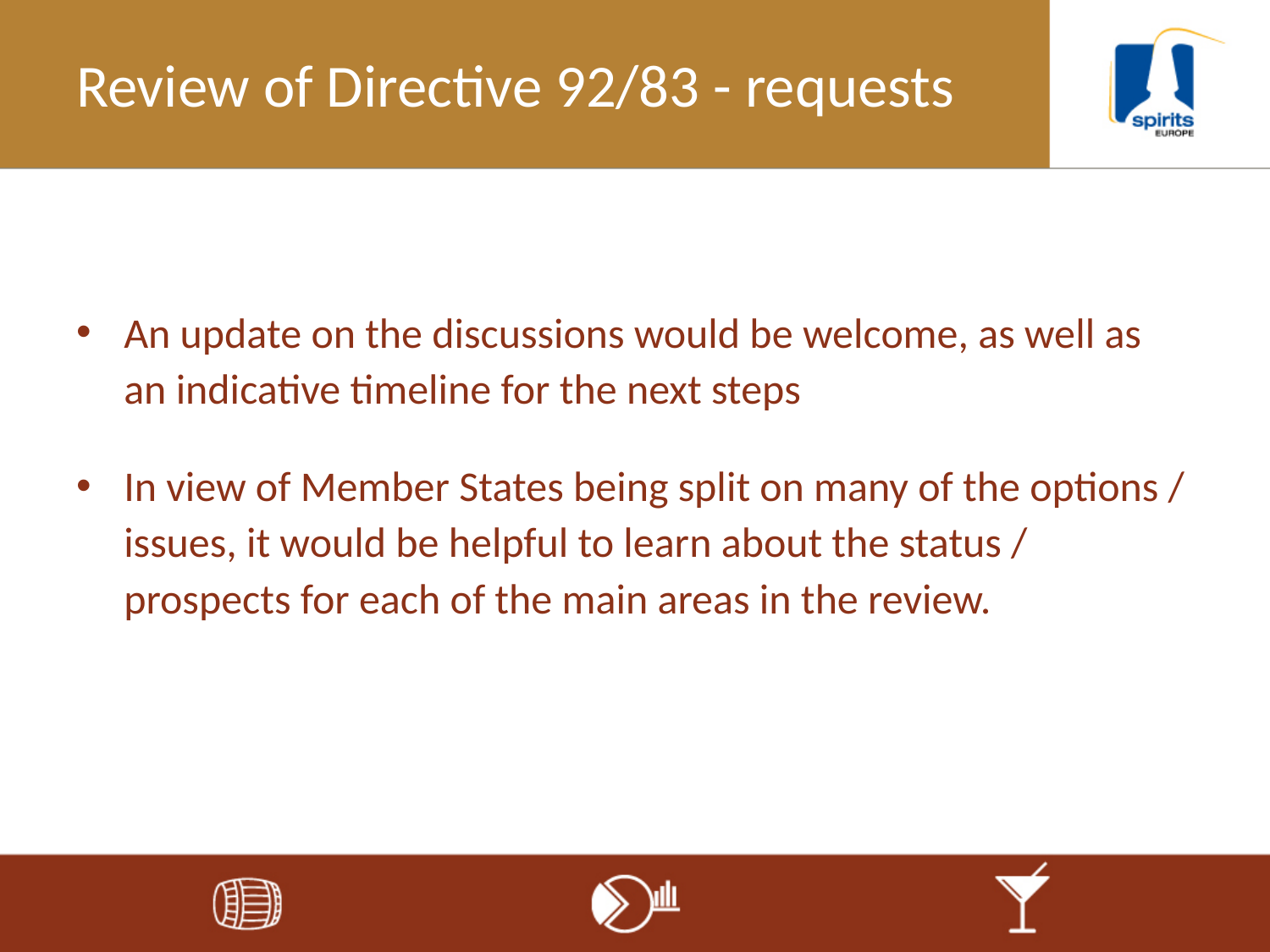

# Review of Directive 92/83 - requests
An update on the discussions would be welcome, as well as an indicative timeline for the next steps
In view of Member States being split on many of the options / issues, it would be helpful to learn about the status / prospects for each of the main areas in the review.